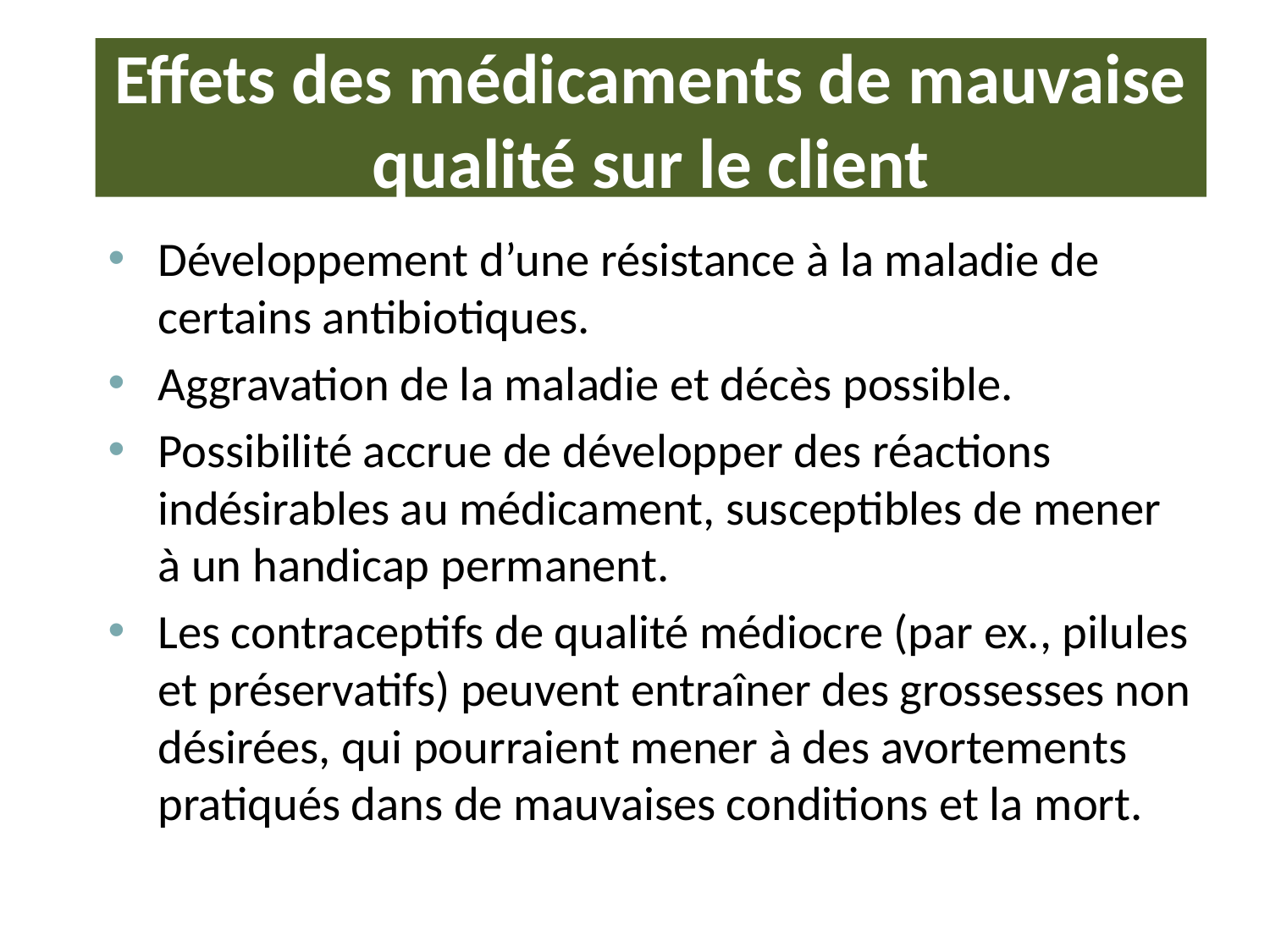

# Effets des médicaments de mauvaise qualité sur le client
Développement d’une résistance à la maladie de certains antibiotiques.
Aggravation de la maladie et décès possible.
Possibilité accrue de développer des réactions indésirables au médicament, susceptibles de mener à un handicap permanent.
Les contraceptifs de qualité médiocre (par ex., pilules et préservatifs) peuvent entraîner des grossesses non désirées, qui pourraient mener à des avortements pratiqués dans de mauvaises conditions et la mort.